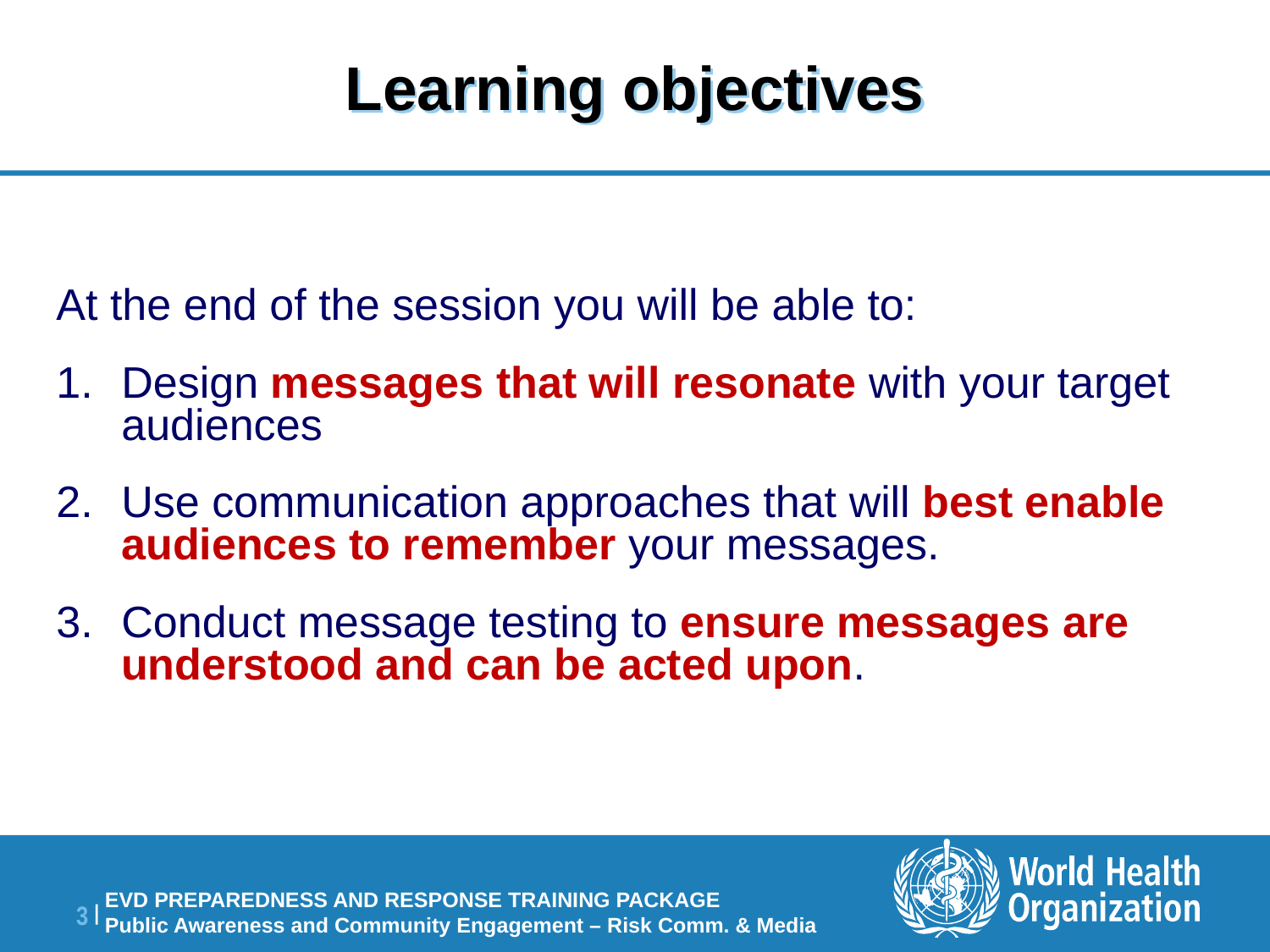

# Learning objectives
At the end of the session you will be able to:
Design messages that will resonate with your target audiences
Use communication approaches that will best enable audiences to remember your messages.
Conduct message testing to ensure messages are understood and can be acted upon.